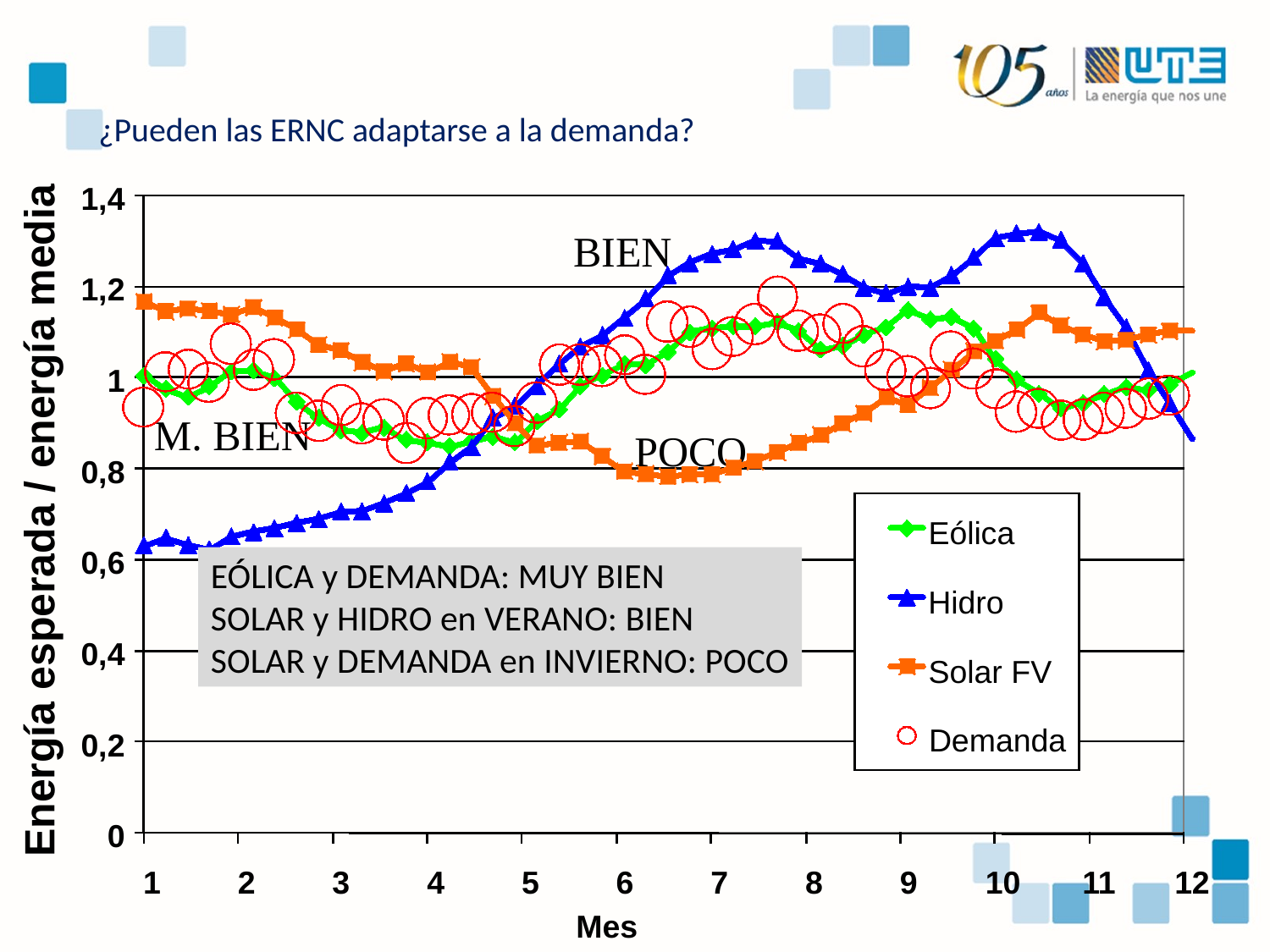

# ¿Pueden las ERNC adaptarse a la demanda?
1,4

1,2

1

0,8

Energía esperada / energía media
Eólica

0,6
Hidro

0,4
Solar FV

Demanda
0,2

0
1
2
3
4
5
6
7
8
9
10
11
12
Mes
BIEN
M. BIEN
POCO
EÓLICA y DEMANDA: MUY BIEN
SOLAR y HIDRO en VERANO: BIEN
SOLAR y DEMANDA en INVIERNO: POCO